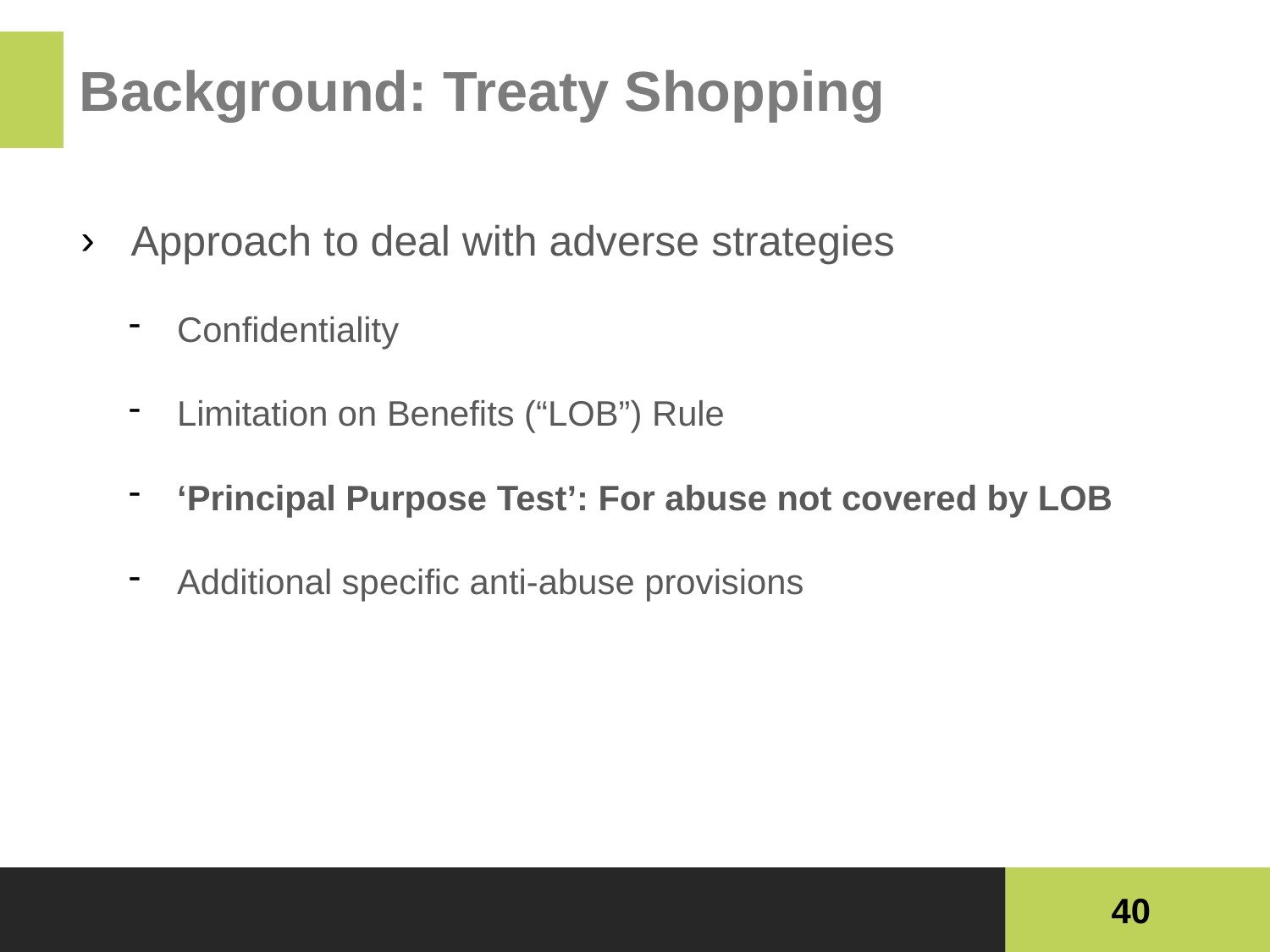

# Background: Treaty Shopping
Approach to deal with adverse strategies
Confidentiality
Limitation on Benefits (“LOB”) Rule
‘Principal Purpose Test’: For abuse not covered by LOB
Additional specific anti-abuse provisions